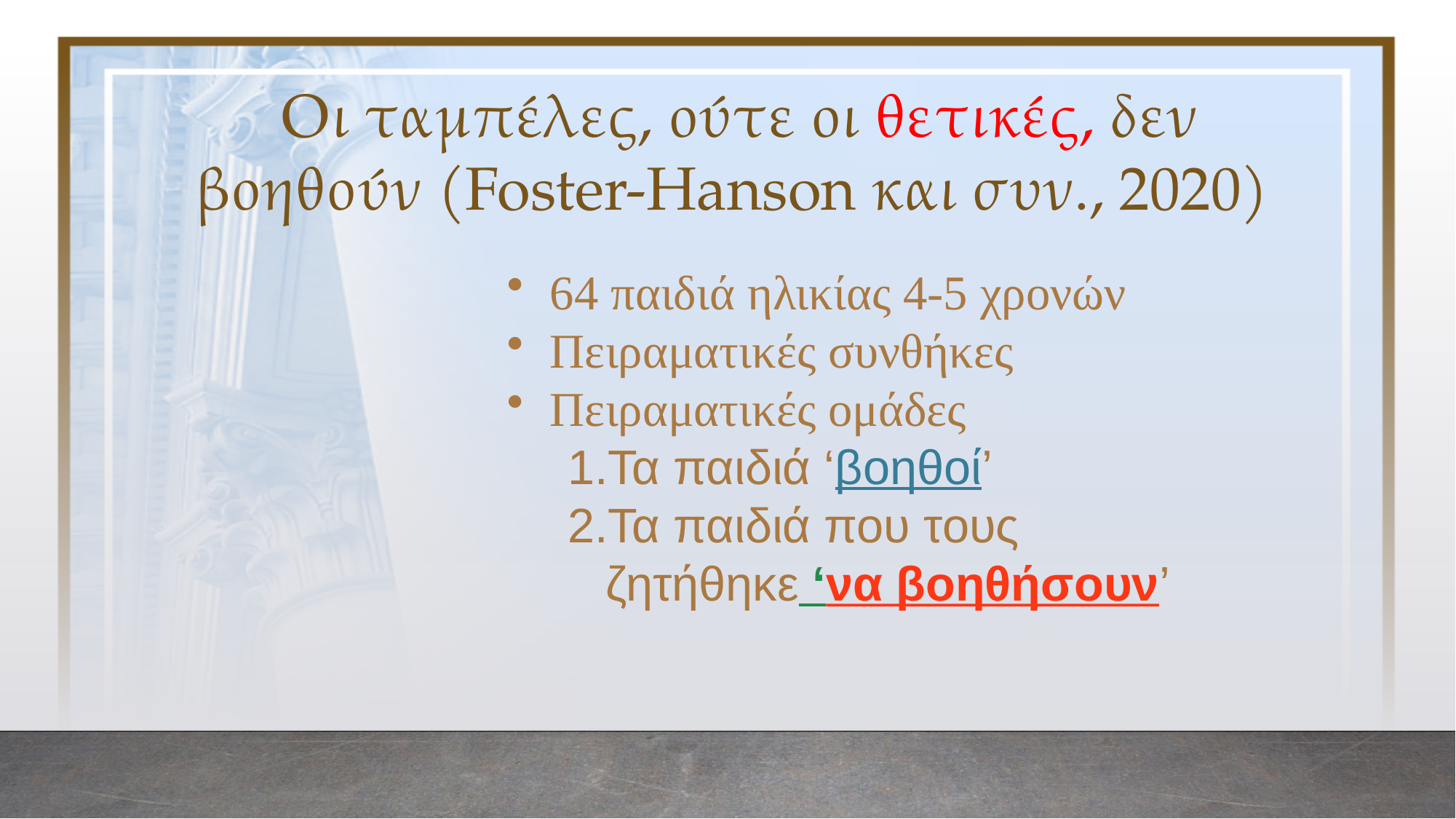

Οι ταμπέλες, ούτε οι θετικές, δεν βοηθούν (Foster-Hanson και συν., 2020)
64 παιδιά ηλικίας 4-5 χρονών
Πειραματικές συνθήκες
Πειραματικές ομάδες
Τα παιδιά ‘βοηθοί’
Τα παιδιά που τους ζητήθηκε ‘να βοηθήσουν’